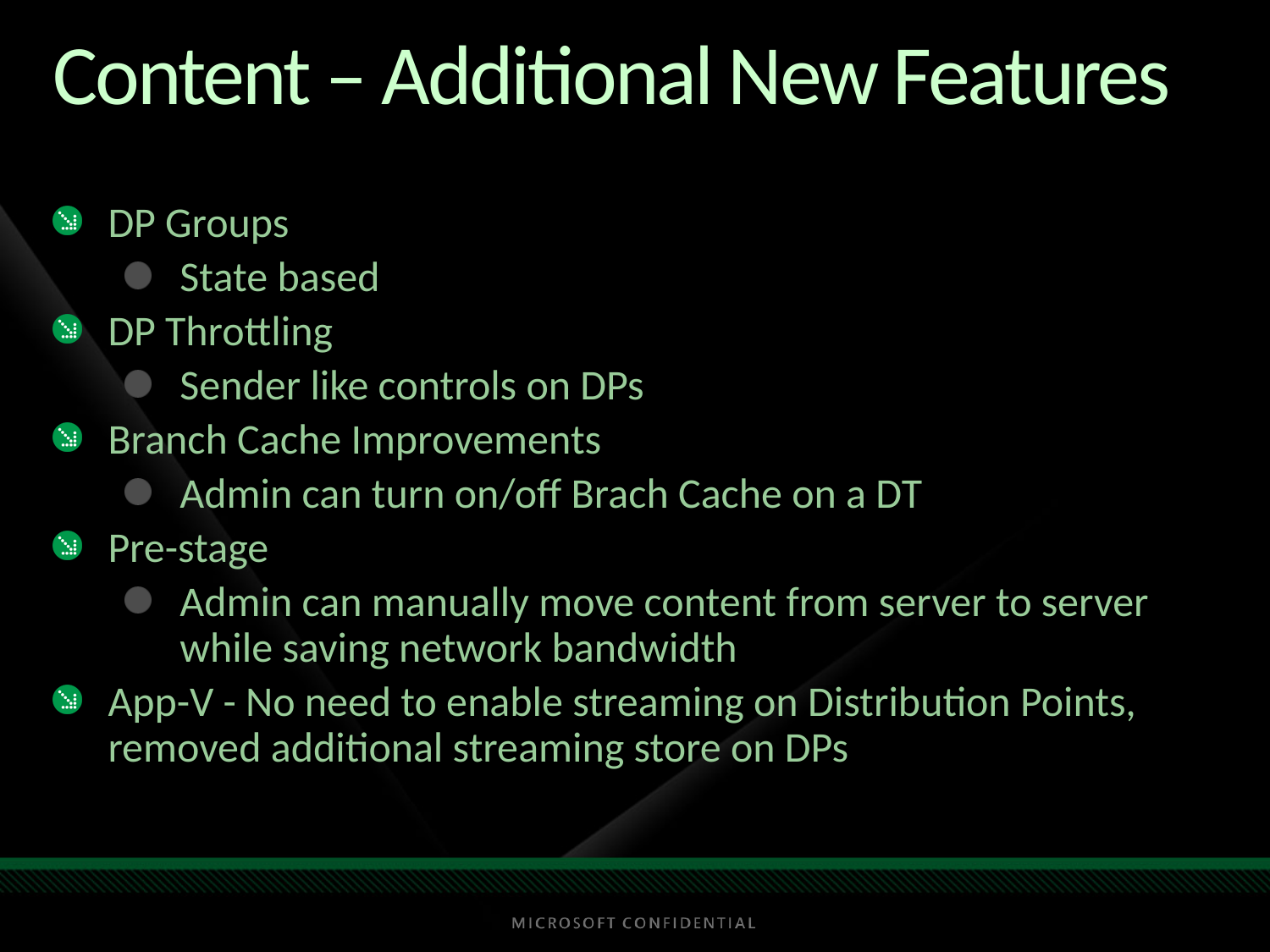

# Content – Additional New Features
DP Groups
State based
DP Throttling
Sender like controls on DPs
Branch Cache Improvements
Admin can turn on/off Brach Cache on a DT
Pre-stage
Admin can manually move content from server to server while saving network bandwidth
App-V - No need to enable streaming on Distribution Points, removed additional streaming store on DPs